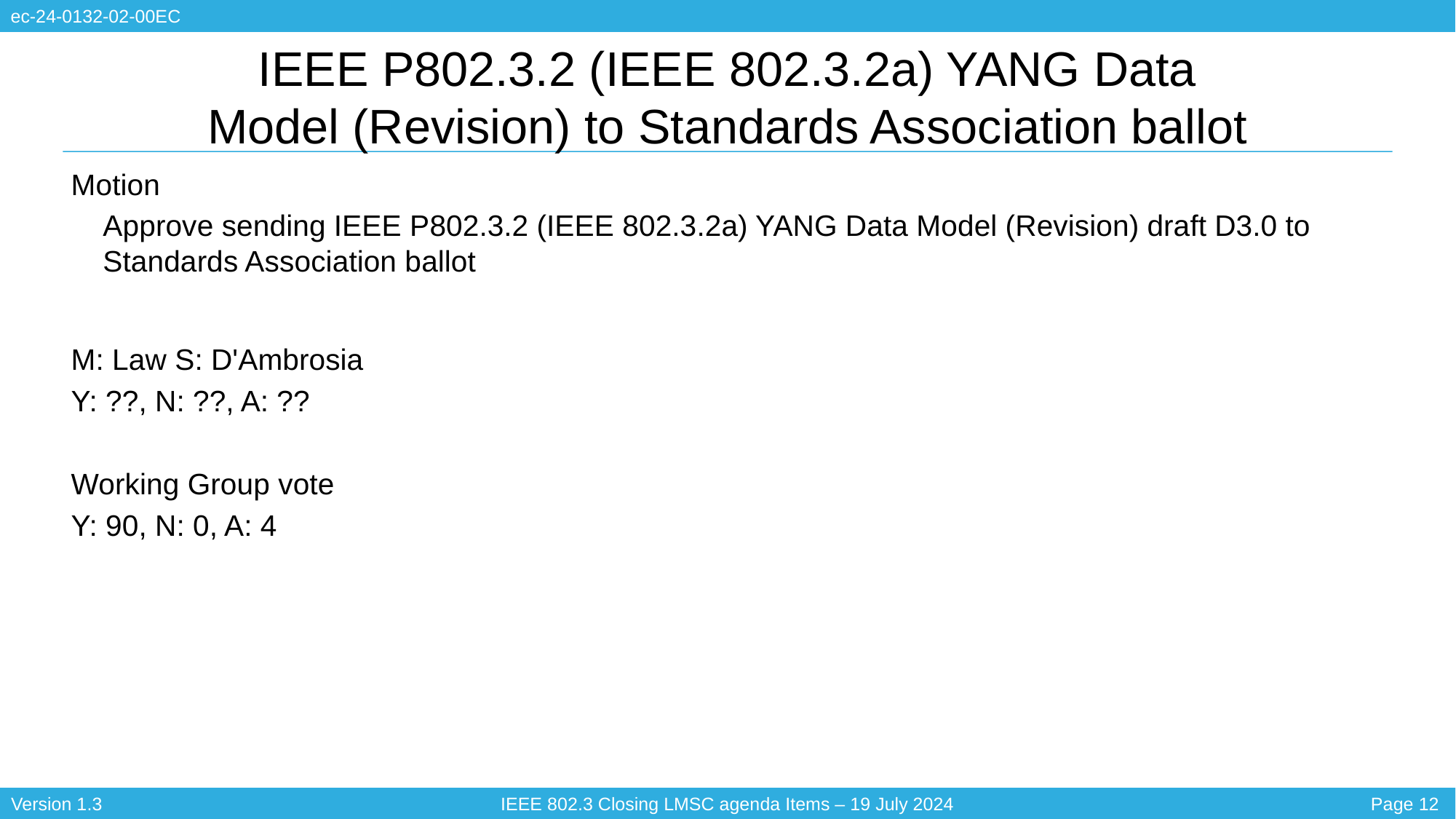

# IEEE P802.3.2 (IEEE 802.3.2a) YANG Data Model (Revision) to Standards Association ballot
Motion
Approve sending IEEE P802.3.2 (IEEE 802.3.2a) YANG Data Model (Revision) draft D3.0 to Standards Association ballot

M: Law S: D'Ambrosia
Y: ??, N: ??, A: ??

Working Group vote
Y: 90, N: 0, A: 4